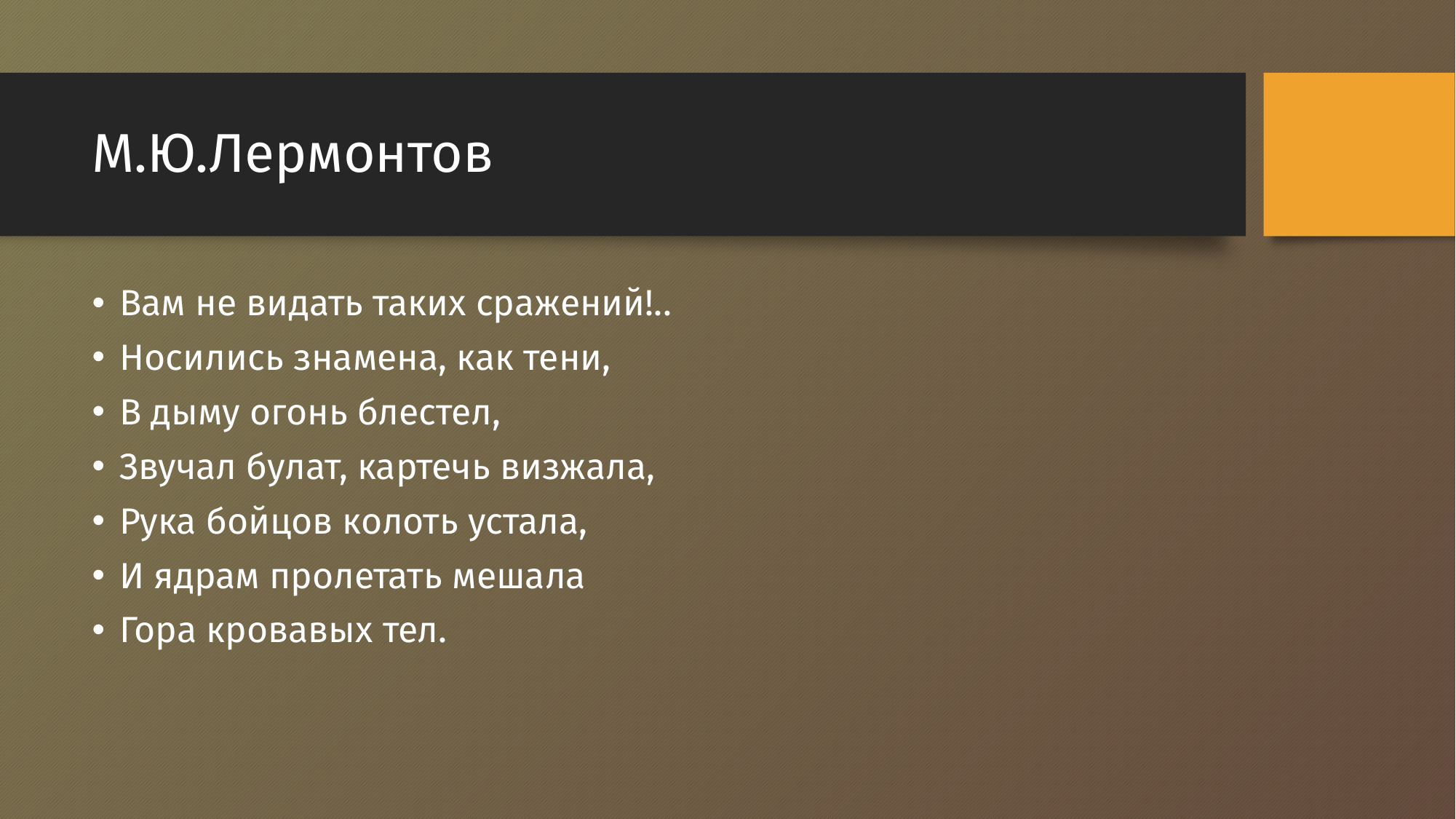

# М.Ю.Лермонтов
Вам не видать таких сражений!..
Носились знамена, как тени,
В дыму огонь блестел,
Звучал булат, картечь визжала,
Рука бойцов колоть устала,
И ядрам пролетать мешала
Гора кровавых тел.